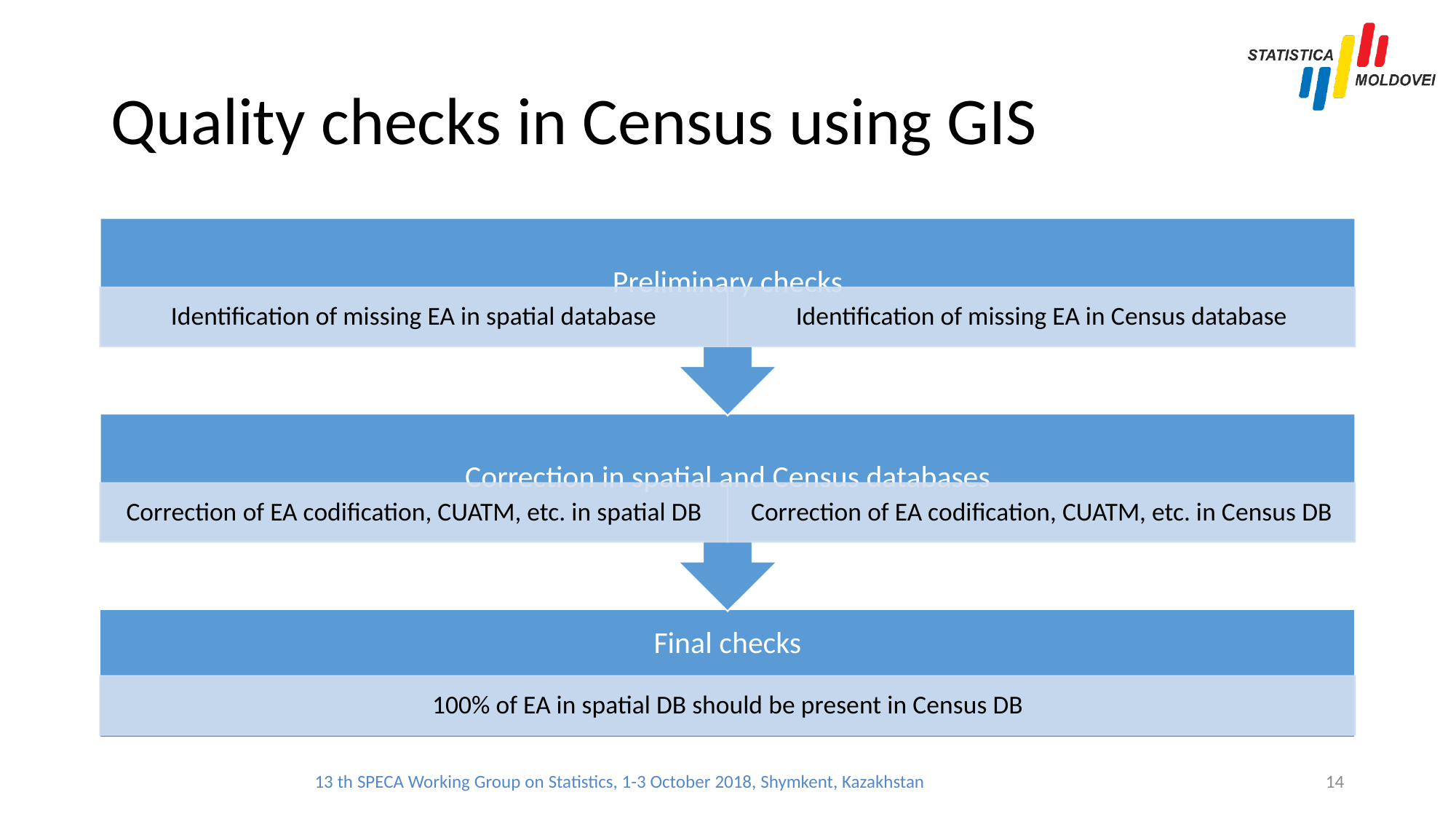

# Quality checks in Census using GIS
Final checks
100% of EA in spatial DB should be present in Census DB
Correction in spatial and Census databases
Correction of EA codification, CUATM, etc. in spatial DB
Correction of EA codification, CUATM, etc. in Census DB
Preliminary checks
Identification of missing EA in spatial database
Identification of missing EA in Census database
13 th SPECA Working Group on Statistics, 1-3 October 2018, Shymkent, Kazakhstan
14